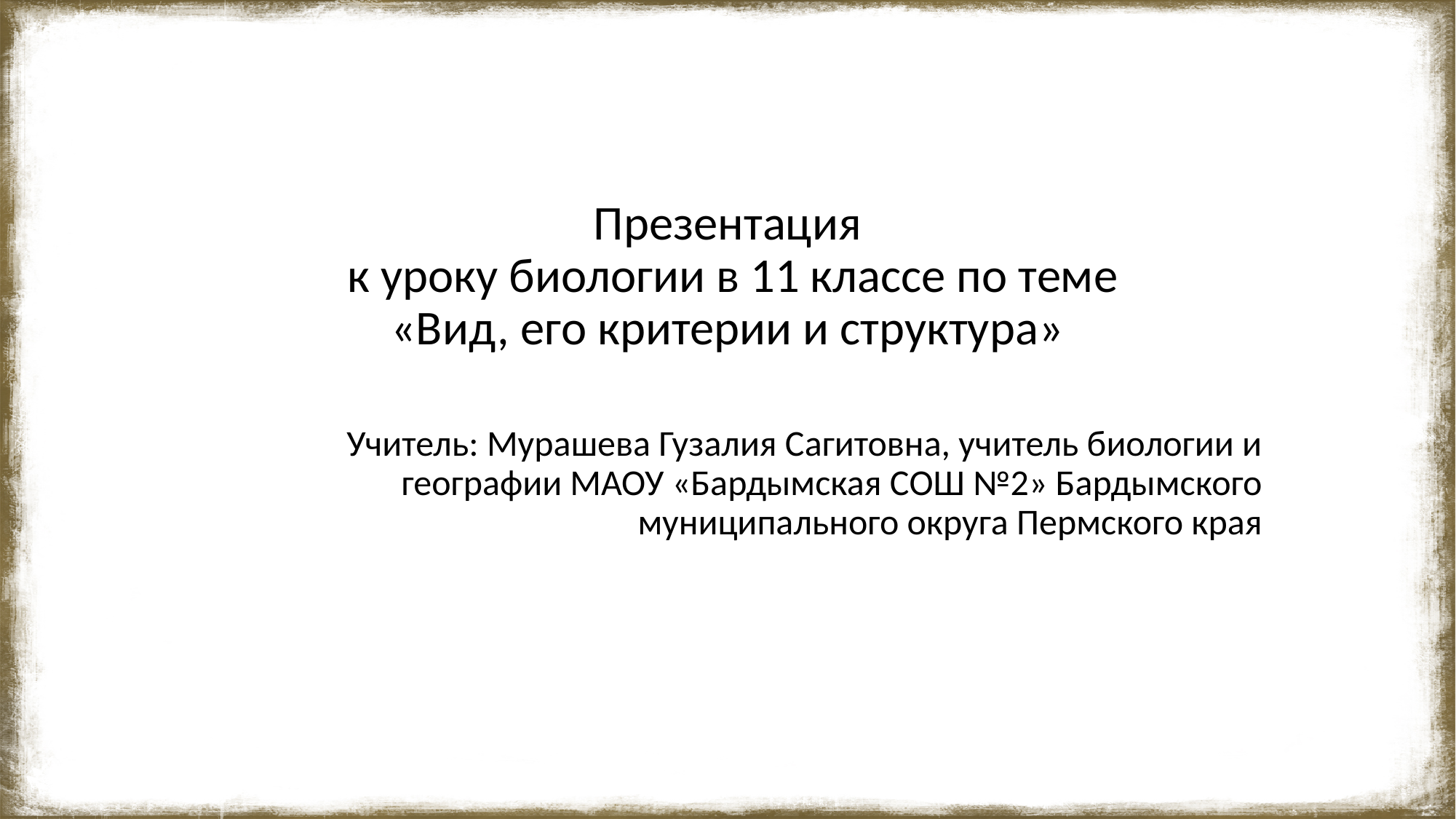

# Презентация к уроку биологии в 11 классе по теме «Вид, его критерии и структура»
Учитель: Мурашева Гузалия Сагитовна, учитель биологии и географии МАОУ «Бардымская СОШ №2» Бардымского муниципального округа Пермского края